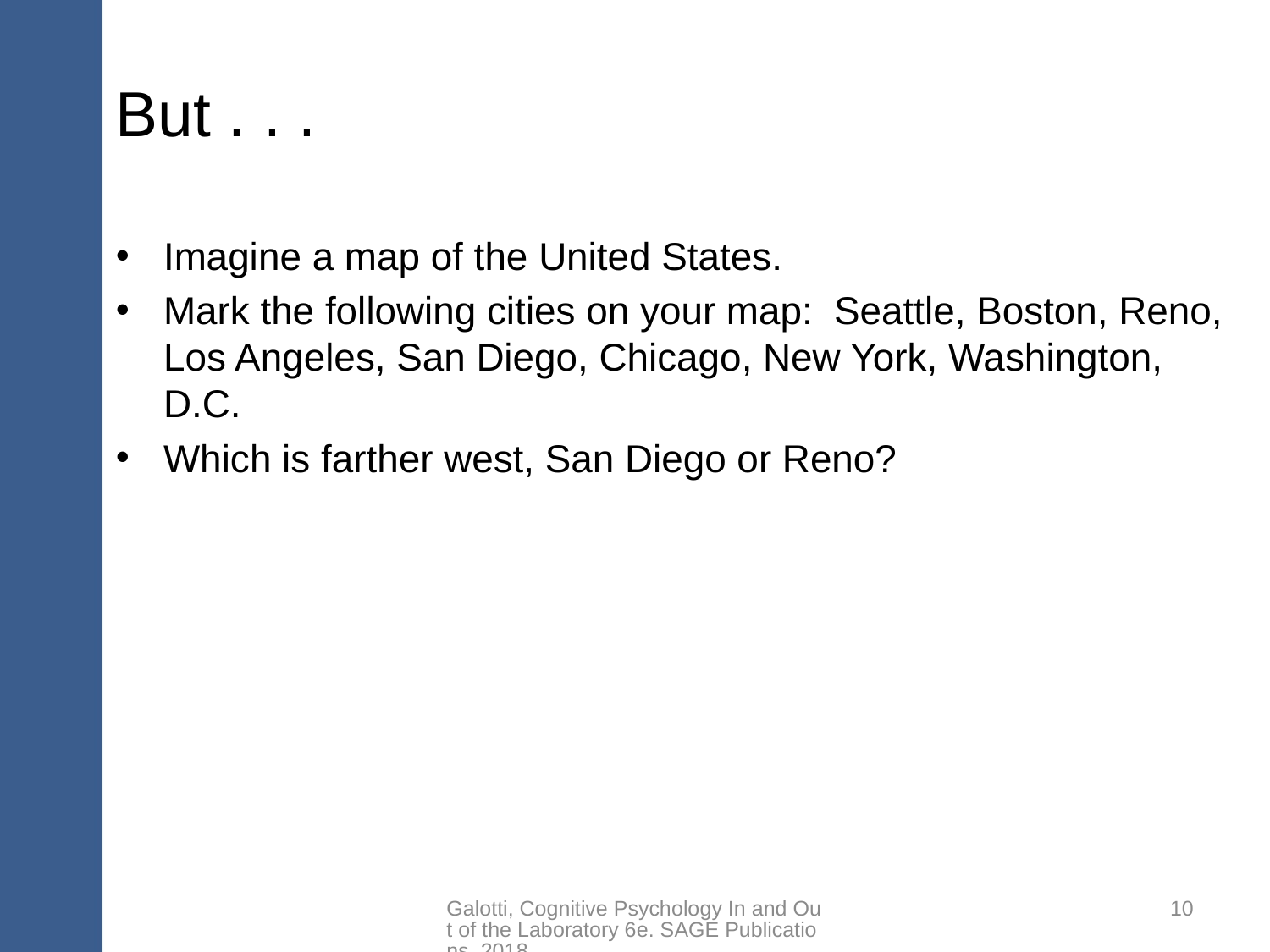

# But . . .
Imagine a map of the United States.
Mark the following cities on your map:  Seattle, Boston, Reno, Los Angeles, San Diego, Chicago, New York, Washington, D.C.
Which is farther west, San Diego or Reno?
Galotti, Cognitive Psychology In and Out of the Laboratory 6e. SAGE Publications, 2018.
10